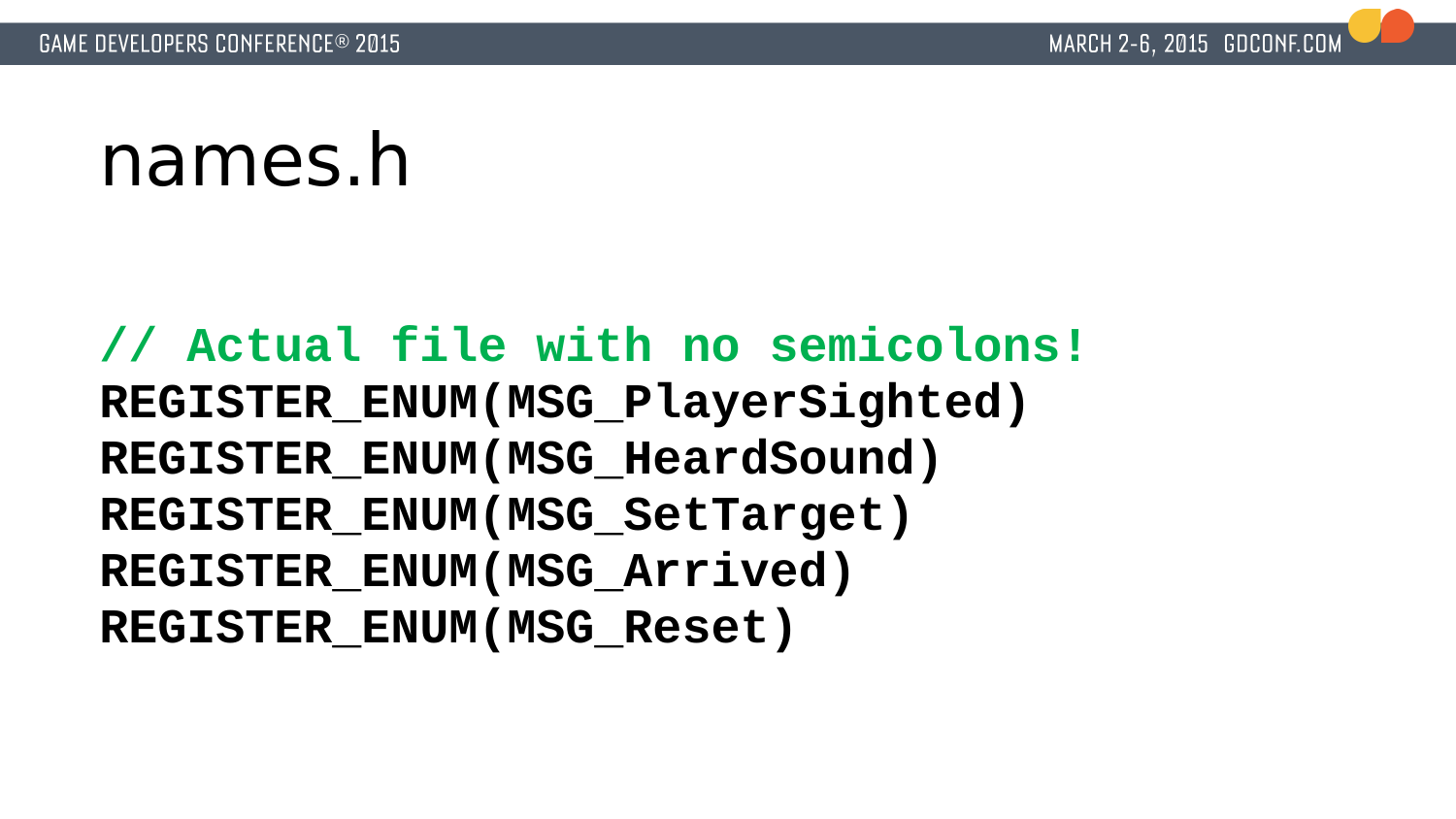

# names.h

// Actual file with no semicolons!
REGISTER_ENUM(MSG_PlayerSighted)
REGISTER_ENUM(MSG_HeardSound)
REGISTER_ENUM(MSG_SetTarget)
REGISTER_ENUM(MSG_Arrived)
REGISTER_ENUM(MSG_Reset)